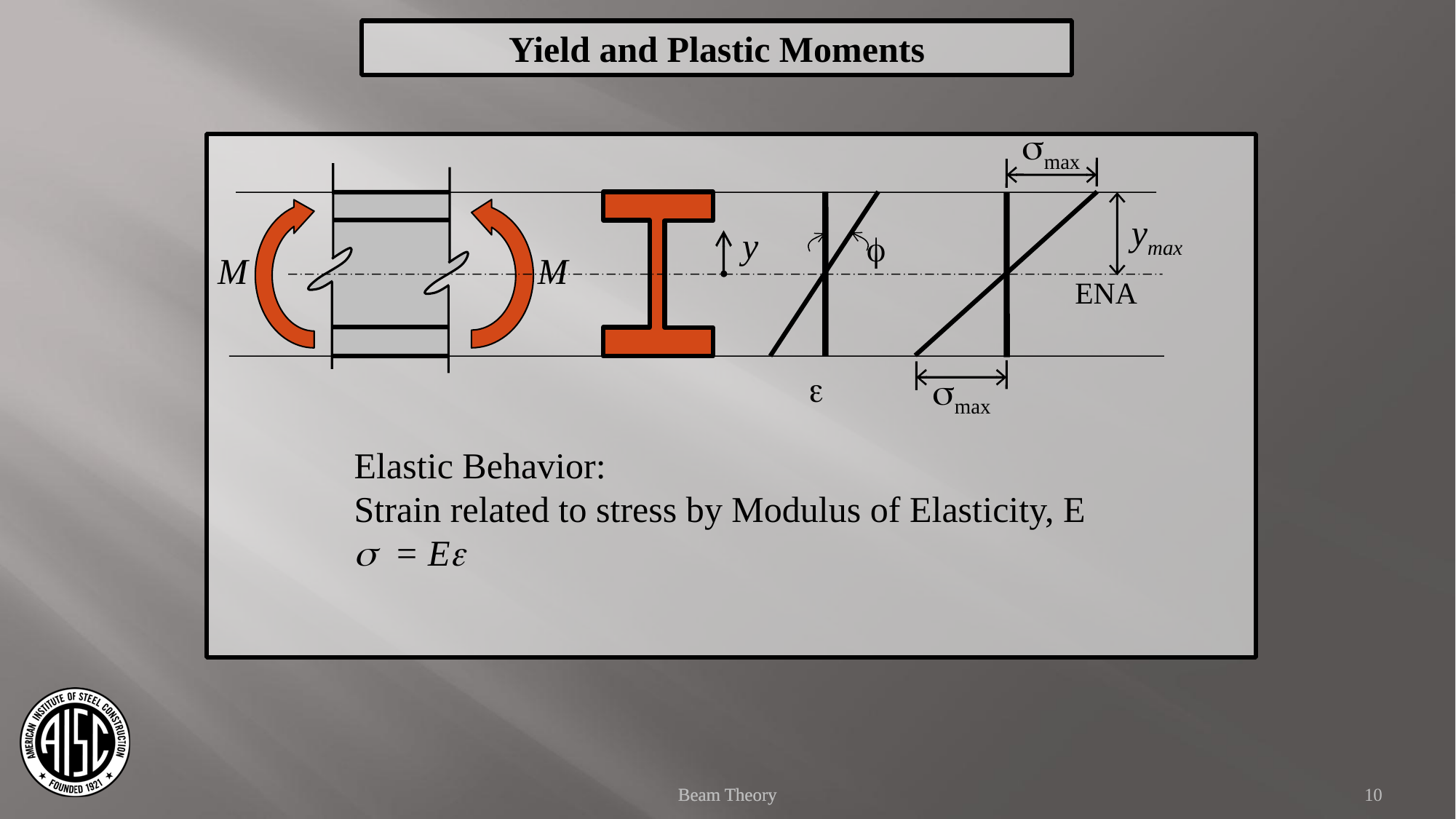

Yield and Plastic Moments
σmax

ymax

y
φ

M
M

ENA

ε

σmax

Elastic Behavior:
Strain related to stress by Modulus of Elasticity, E
σ = Eε
Beam Theory
Beam Theory
10